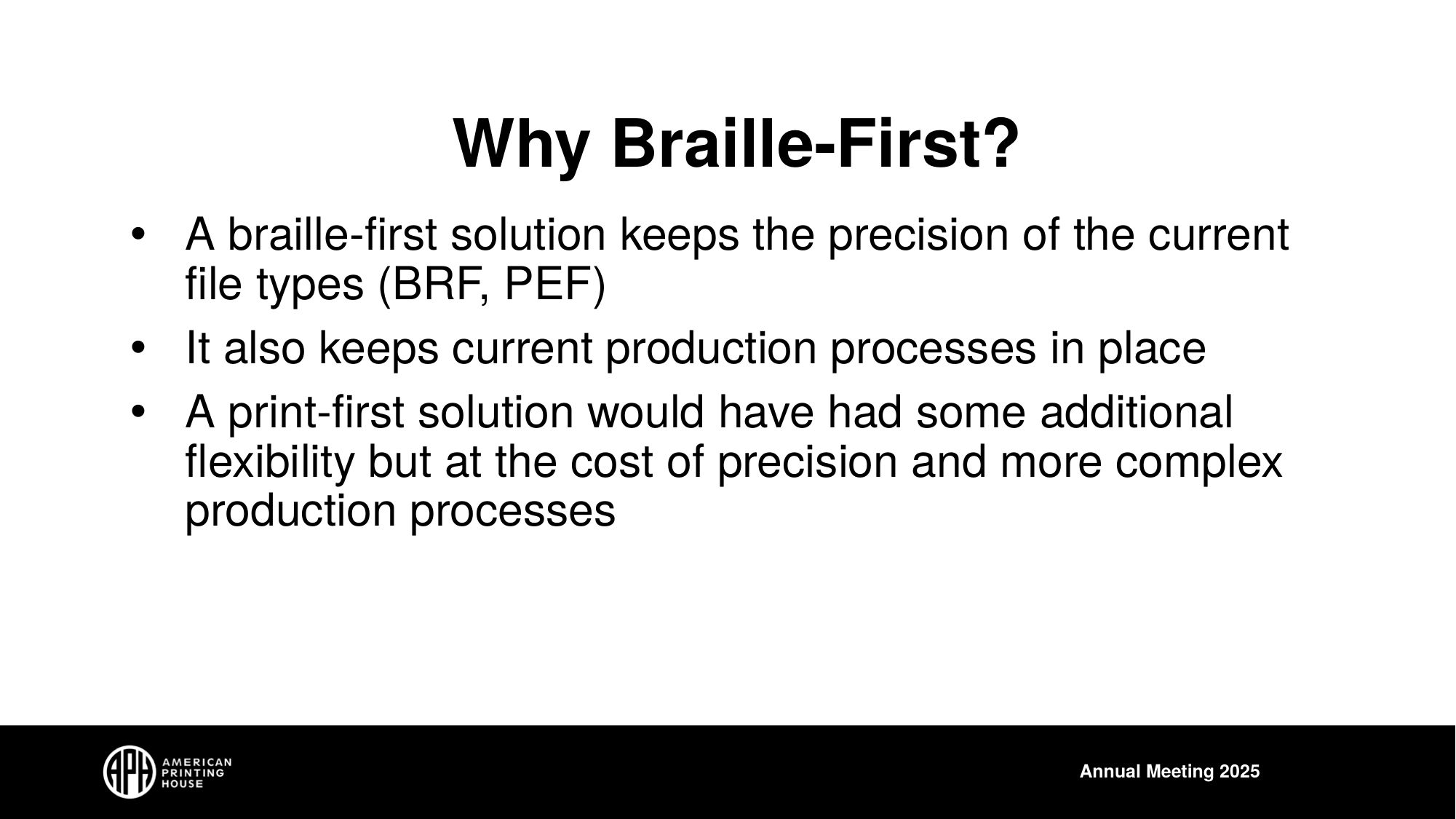

# Why Braille-First?
A braille-first solution keeps the precision of the current file types (BRF, PEF)
It also keeps current production processes in place
A print-first solution would have had some additional flexibility but at the cost of precision and more complex production processes
Annual Meeting 2025